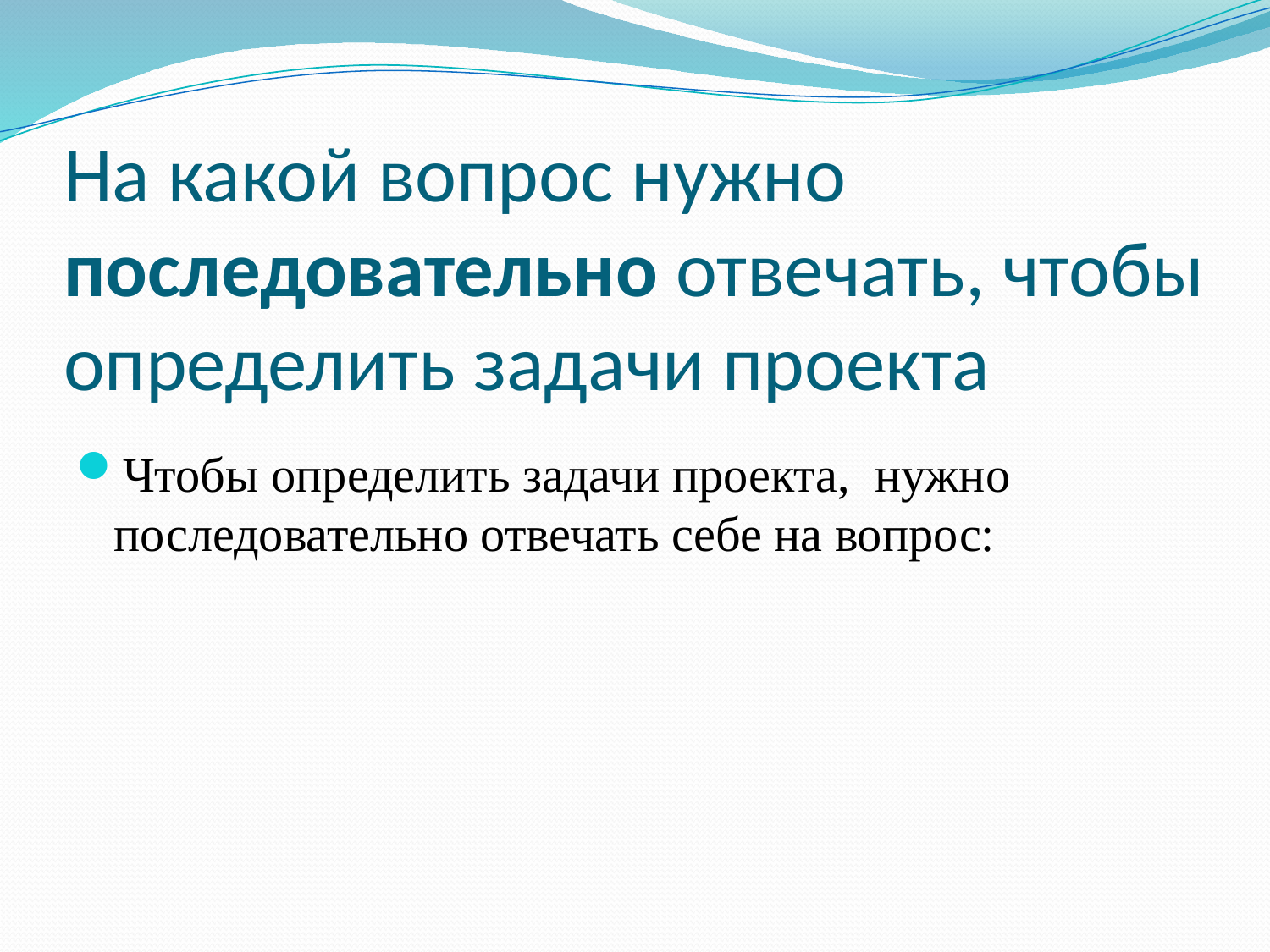

# На какой вопрос нужно последовательно отвечать, чтобы определить задачи проекта
Чтобы определить задачи проекта,  нужно последовательно отвечать себе на вопрос: